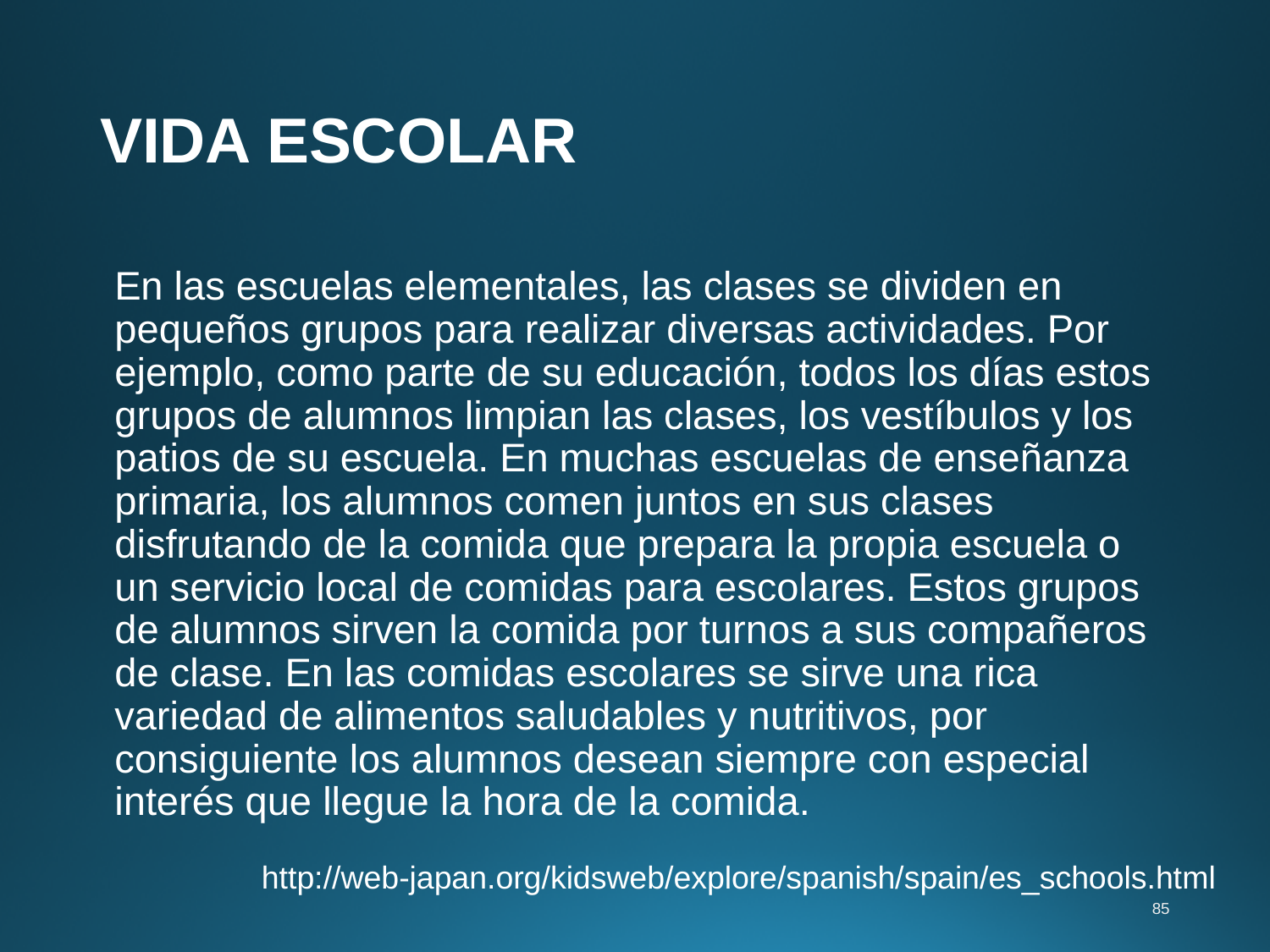

# VIDA ESCOLAR
En las escuelas elementales, las clases se dividen en pequeños grupos para realizar diversas actividades. Por ejemplo, como parte de su educación, todos los días estos grupos de alumnos limpian las clases, los vestíbulos y los patios de su escuela. En muchas escuelas de enseñanza primaria, los alumnos comen juntos en sus clases disfrutando de la comida que prepara la propia escuela o un servicio local de comidas para escolares. Estos grupos de alumnos sirven la comida por turnos a sus compañeros de clase. En las comidas escolares se sirve una rica variedad de alimentos saludables y nutritivos, por consiguiente los alumnos desean siempre con especial interés que llegue la hora de la comida.
http://web-japan.org/kidsweb/explore/spanish/spain/es_schools.html
85